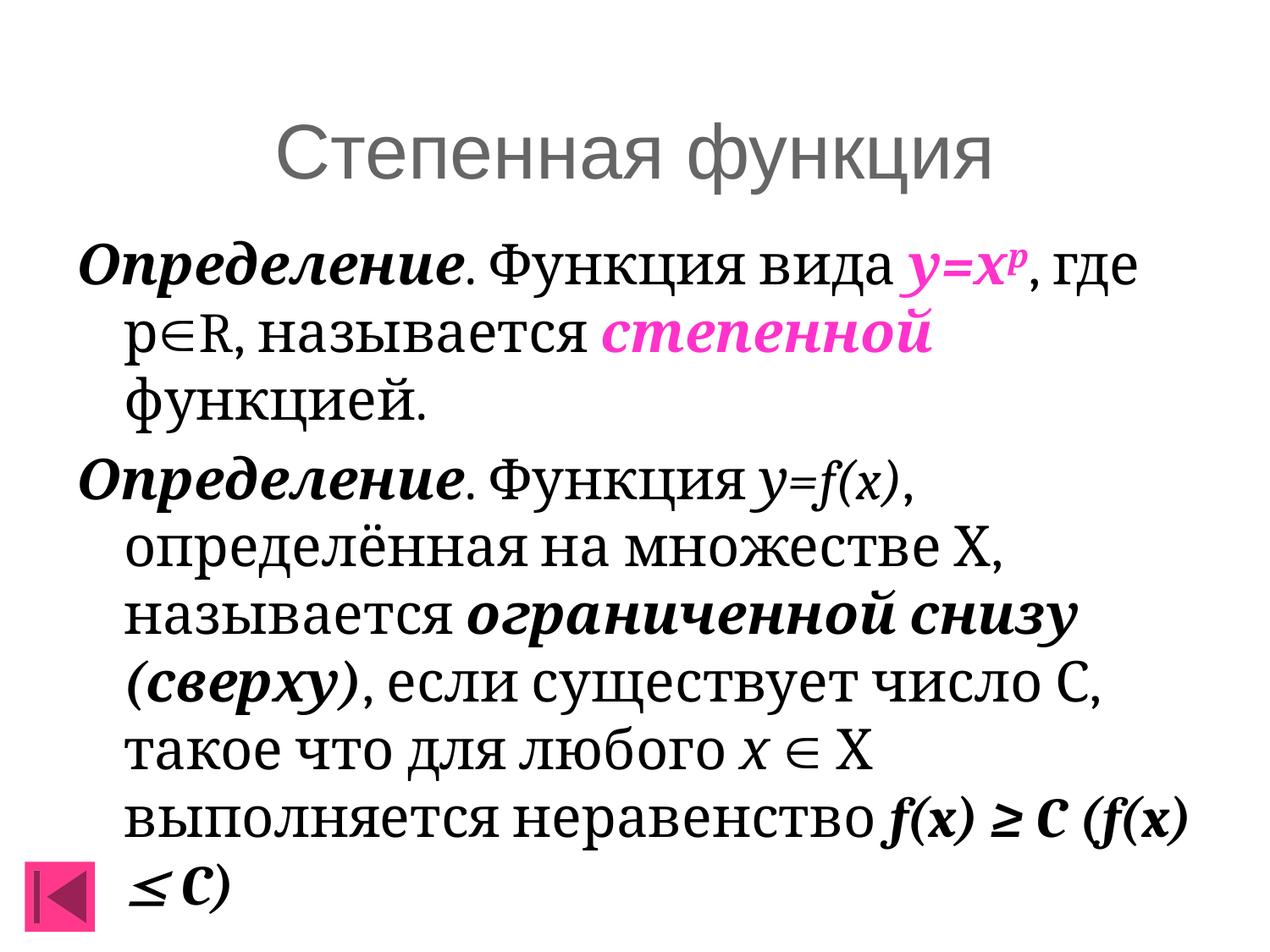

# Степенная функция
Определение. Функция вида у=хр, где р∈R, называется степенной функцией.
Определение. Функция у=f(x), определённая на множестве Х, называется ограниченной снизу (сверху), если существует число С, такое что для любого х ∈ Х выполняется неравенство f(x) ≥ C (f(x) ≤ C)